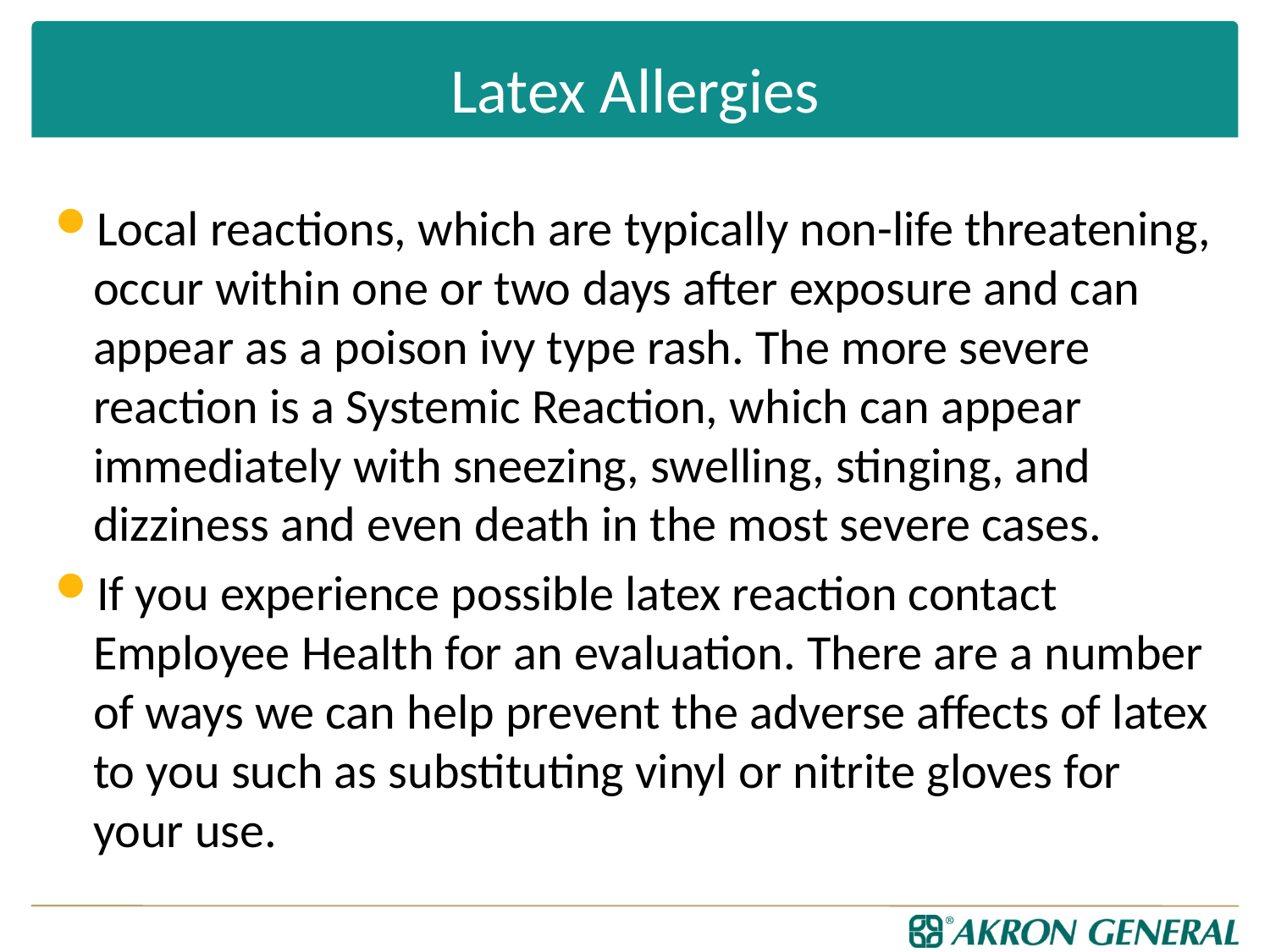

# Latex Allergies
Local reactions, which are typically non-life threatening, occur within one or two days after exposure and can appear as a poison ivy type rash. The more severe reaction is a Systemic Reaction, which can appear immediately with sneezing, swelling, stinging, and dizziness and even death in the most severe cases.
If you experience possible latex reaction contact Employee Health for an evaluation. There are a number of ways we can help prevent the adverse affects of latex to you such as substituting vinyl or nitrite gloves for your use.